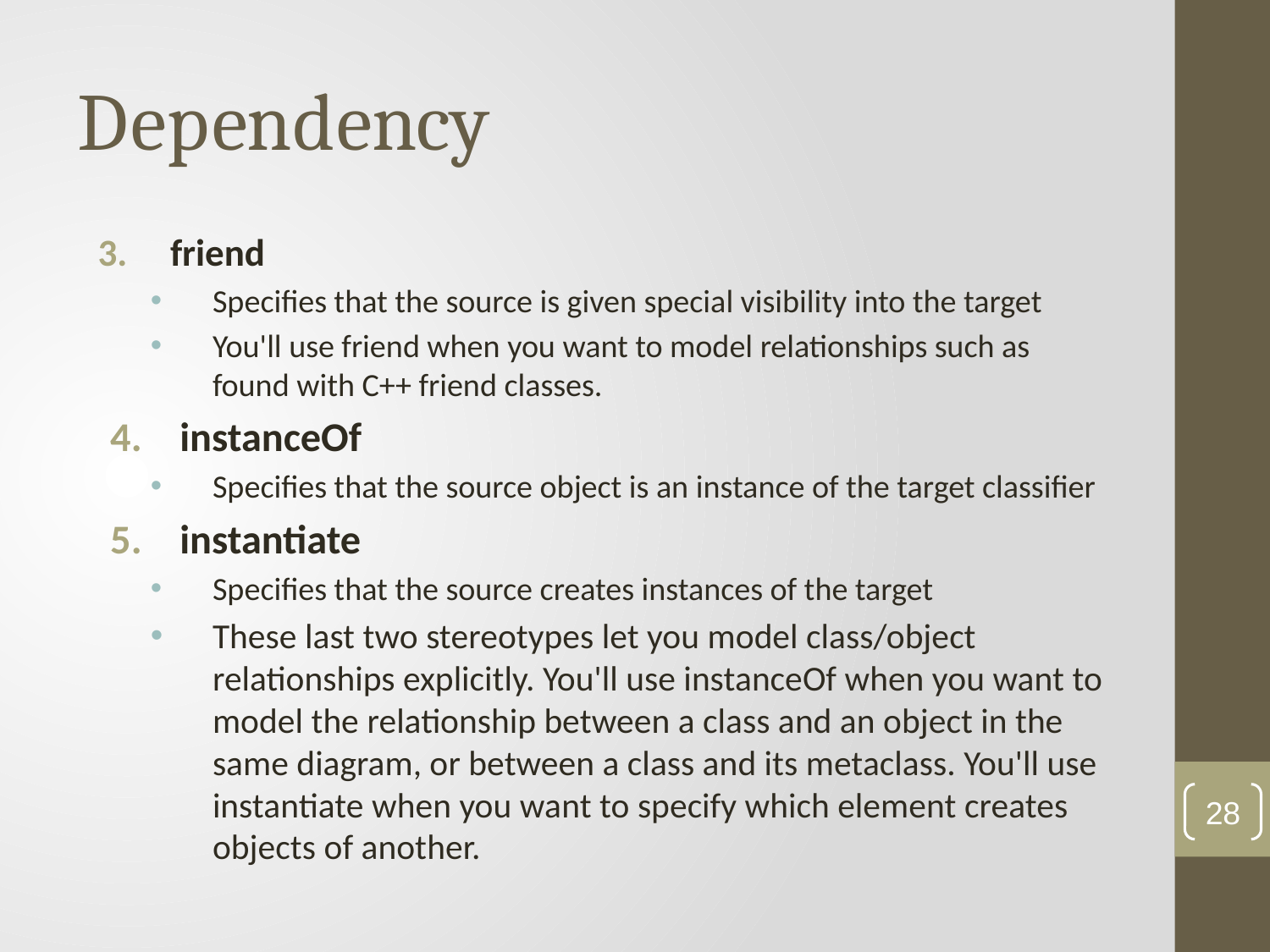

# Dependency
friend
Specifies that the source is given special visibility into the target
You'll use friend when you want to model relationships such as found with C++ friend classes.
instanceOf
Specifies that the source object is an instance of the target classifier
instantiate
Specifies that the source creates instances of the target
These last two stereotypes let you model class/object relationships explicitly. You'll use instanceOf when you want to model the relationship between a class and an object in the same diagram, or between a class and its metaclass. You'll use instantiate when you want to specify which element creates objects of another.

28